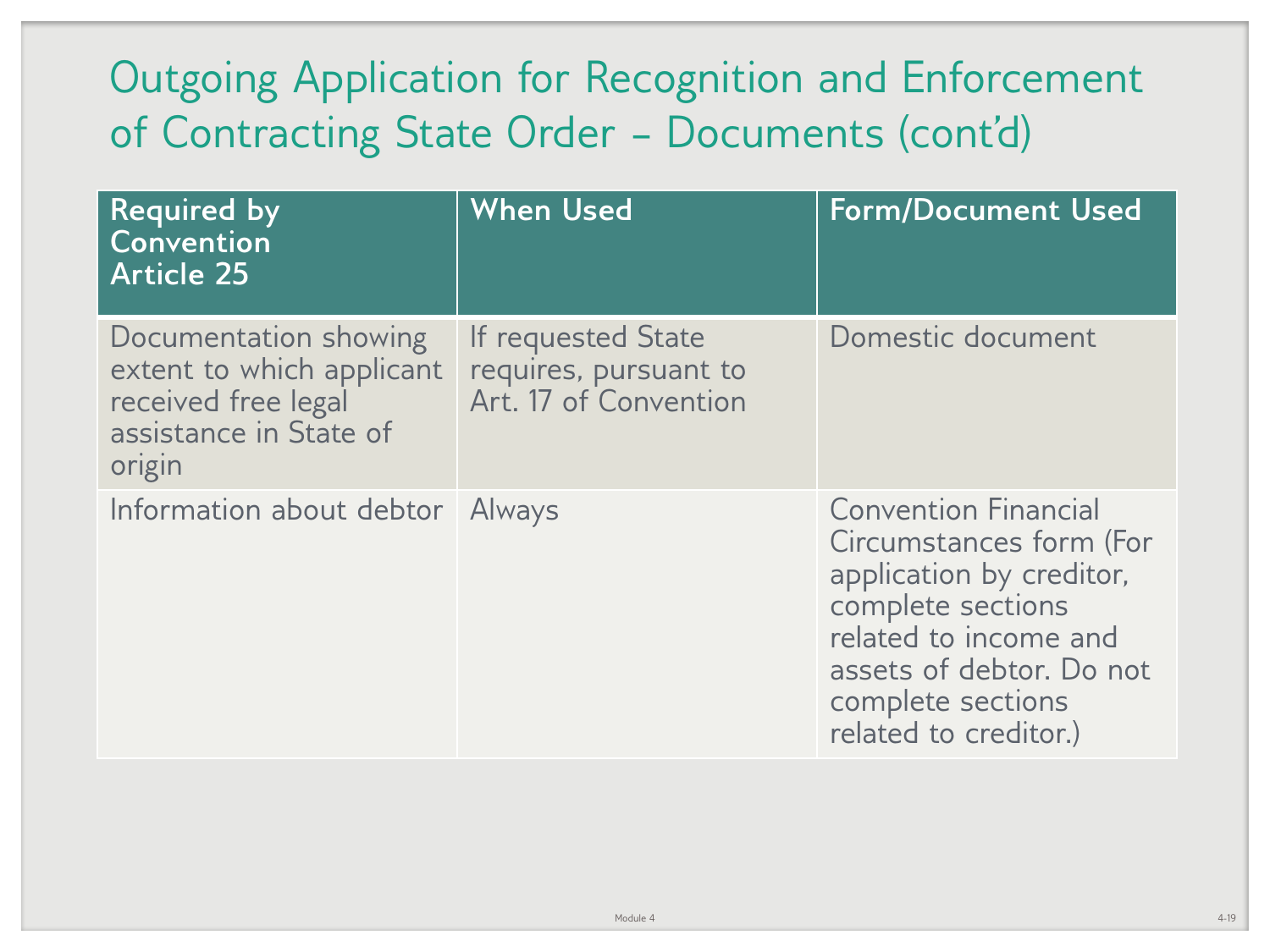

# Outgoing Application for Recognition and Enforcement of Contracting State Order – Documents (cont’d)
| Required by Convention Article 25 | When Used | Form/Document Used |
| --- | --- | --- |
| Documentation showing extent to which applicant received free legal assistance in State of origin | If requested State requires, pursuant to Art. 17 of Convention | Domestic document |
| Information about debtor | Always | Convention Financial Circumstances form (For application by creditor, complete sections related to income and assets of debtor. Do not complete sections related to creditor.) |
Module 4
4-19